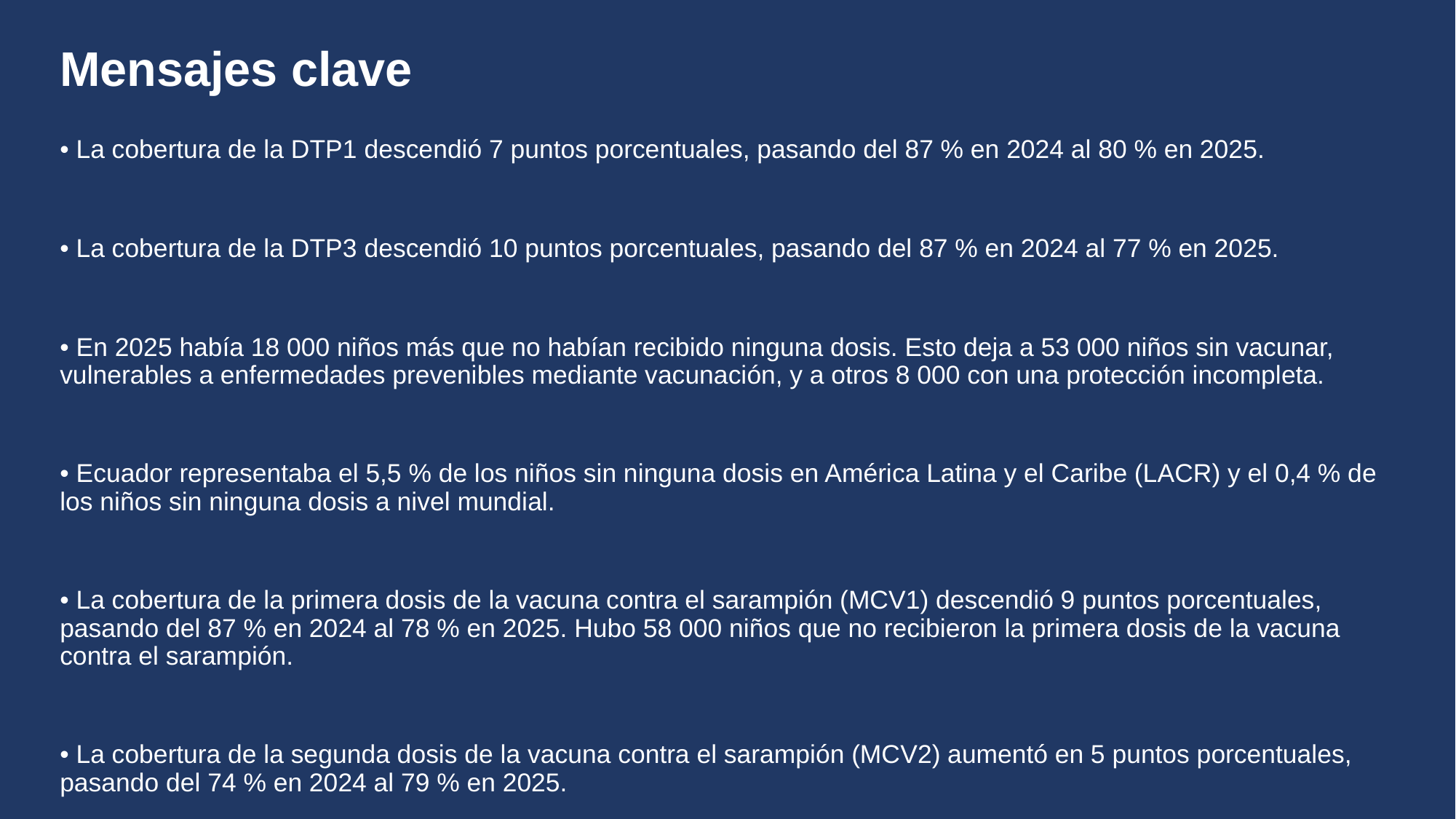

# Mensajes clave
• La cobertura de la DTP1 descendió 7 puntos porcentuales, pasando del 87 % en 2024 al 80 % en 2025.

• La cobertura de la DTP3 descendió 10 puntos porcentuales, pasando del 87 % en 2024 al 77 % en 2025.

• En 2025 había 18 000 niños más que no habían recibido ninguna dosis. Esto deja a 53 000 niños sin vacunar, vulnerables a enfermedades prevenibles mediante vacunación, y a otros 8 000 con una protección incompleta.

• Ecuador representaba el 5,5 % de los niños sin ninguna dosis en América Latina y el Caribe (LACR) y el 0,4 % de los niños sin ninguna dosis a nivel mundial.

• La cobertura de la primera dosis de la vacuna contra el sarampión (MCV1) descendió 9 puntos porcentuales, pasando del 87 % en 2024 al 78 % en 2025. Hubo 58 000 niños que no recibieron la primera dosis de la vacuna contra el sarampión.

• La cobertura de la segunda dosis de la vacuna contra el sarampión (MCV2) aumentó en 5 puntos porcentuales, pasando del 74 % en 2024 al 79 % en 2025.

• La cobertura de la última dosis de la vacuna contra el VPH (HPVc) entre las niñas disminuyó del 89 % al 68 % en 2025.